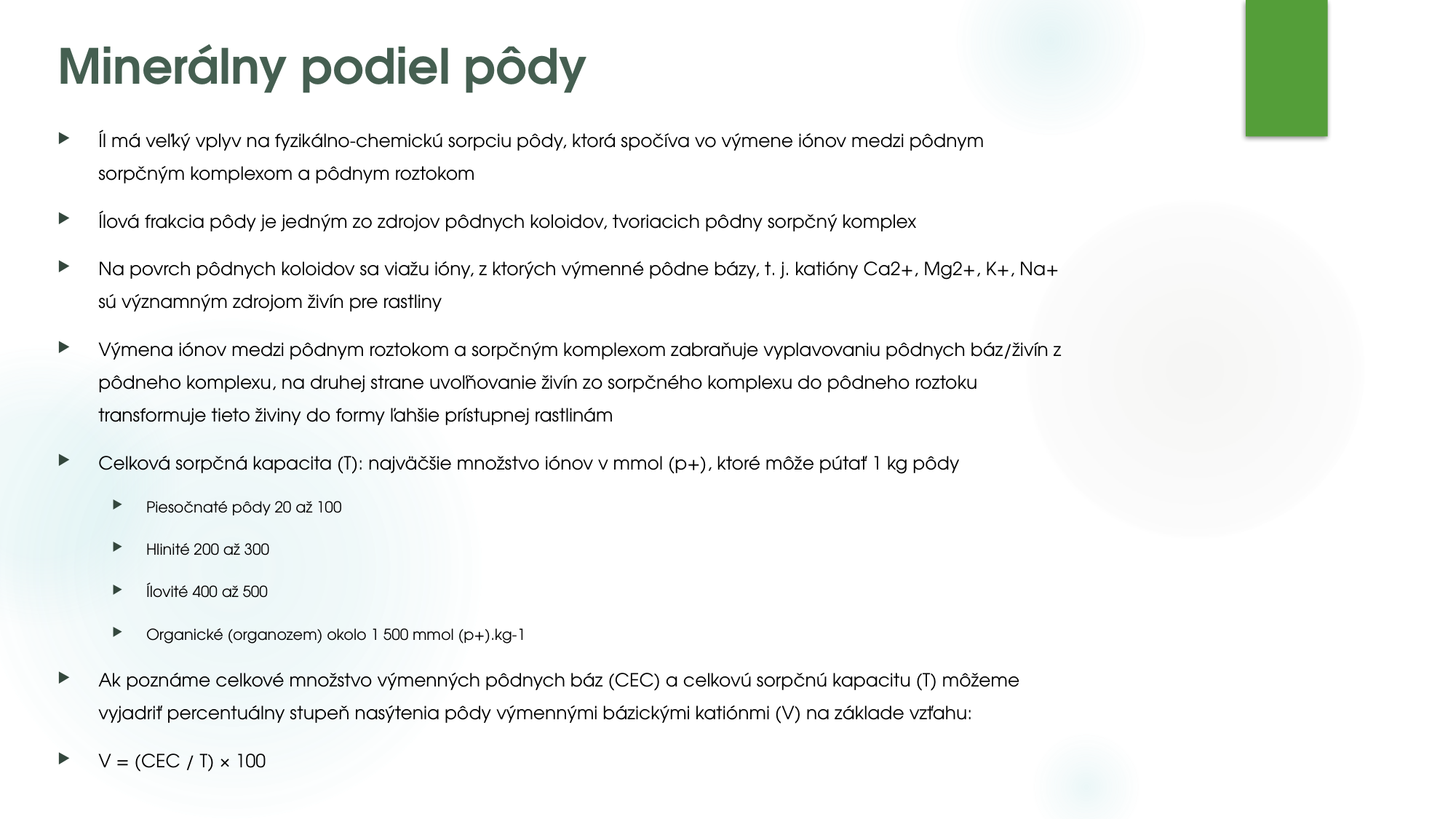

# Minerálny podiel pôdy
Íl má veľký vplyv na fyzikálno-chemickú sorpciu pôdy, ktorá spočíva vo výmene iónov medzi pôdnym sorpčným komplexom a pôdnym roztokom
Ílová frakcia pôdy je jedným zo zdrojov pôdnych koloidov, tvoriacich pôdny sorpčný komplex
Na povrch pôdnych koloidov sa viažu ióny, z ktorých výmenné pôdne bázy, t. j. katióny Ca2+, Mg2+, K+, Na+ sú významným zdrojom živín pre rastliny
Výmena iónov medzi pôdnym roztokom a sorpčným komplexom zabraňuje vyplavovaniu pôdnych báz/živín z pôdneho komplexu, na druhej strane uvoľňovanie živín zo sorpčného komplexu do pôdneho roztoku transformuje tieto živiny do formy ľahšie prístupnej rastlinám
Celková sorpčná kapacita (T): najväčšie množstvo iónov v mmol (p+), ktoré môže pútať 1 kg pôdy
Piesočnaté pôdy 20 až 100
Hlinité 200 až 300
Ílovité 400 až 500
Organické (organozem) okolo 1 500 mmol (p+).kg-1
Ak poznáme celkové množstvo výmenných pôdnych báz (CEC) a celkovú sorpčnú kapacitu (T) môžeme vyjadriť percentuálny stupeň nasýtenia pôdy výmennými bázickými katiónmi (V) na základe vzťahu:
V = (CEC / T) × 100